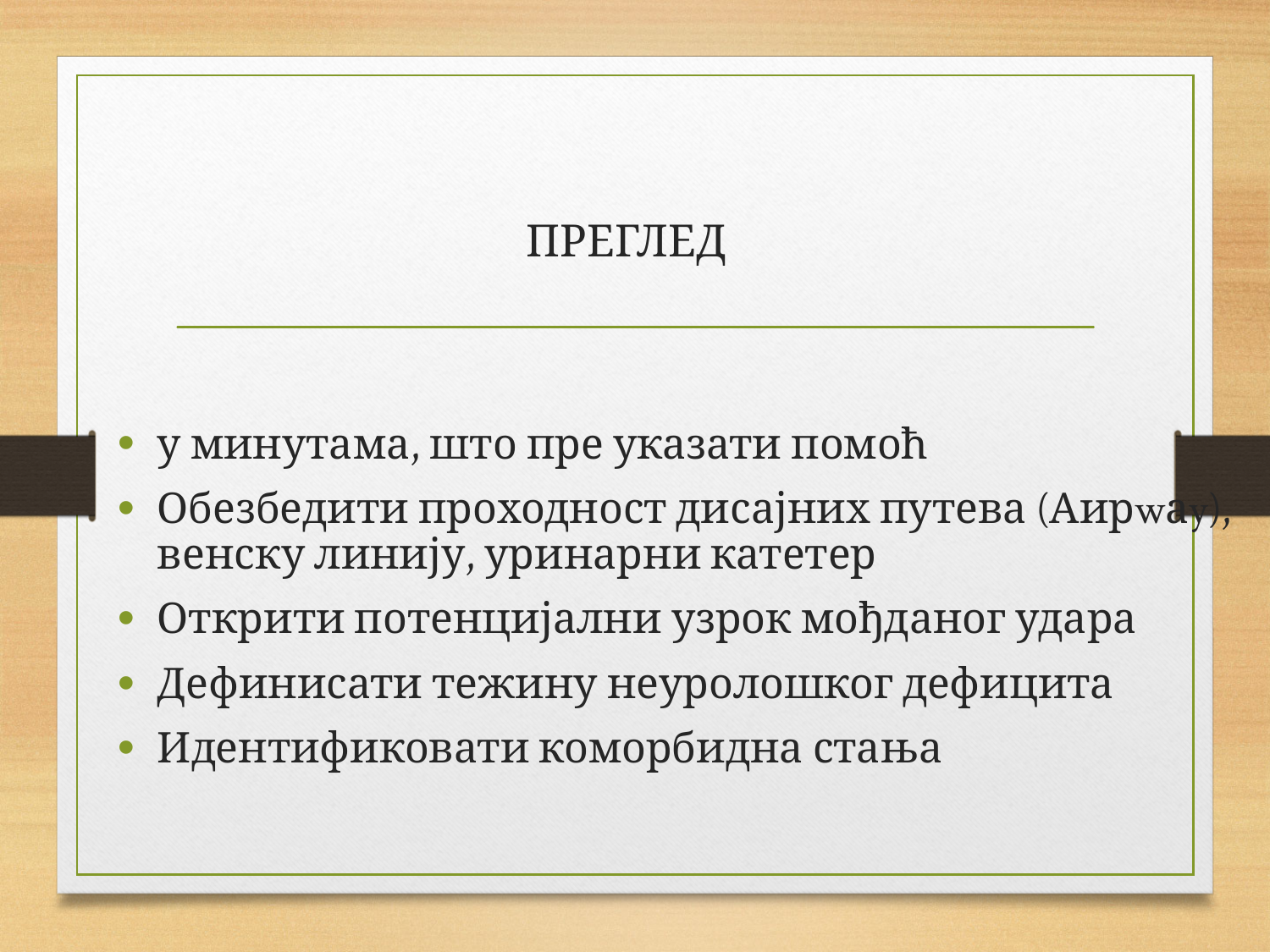

# ПРЕГЛЕД

у минутама, што пре указати помоћ
Обезбедити проходност дисајних путева (Аирwаy), венску линију, уринарни катетер
Открити потенцијални узрок мођданог удара
Дефинисати тежину неуролошког дефицита
Идентификовати коморбидна стања